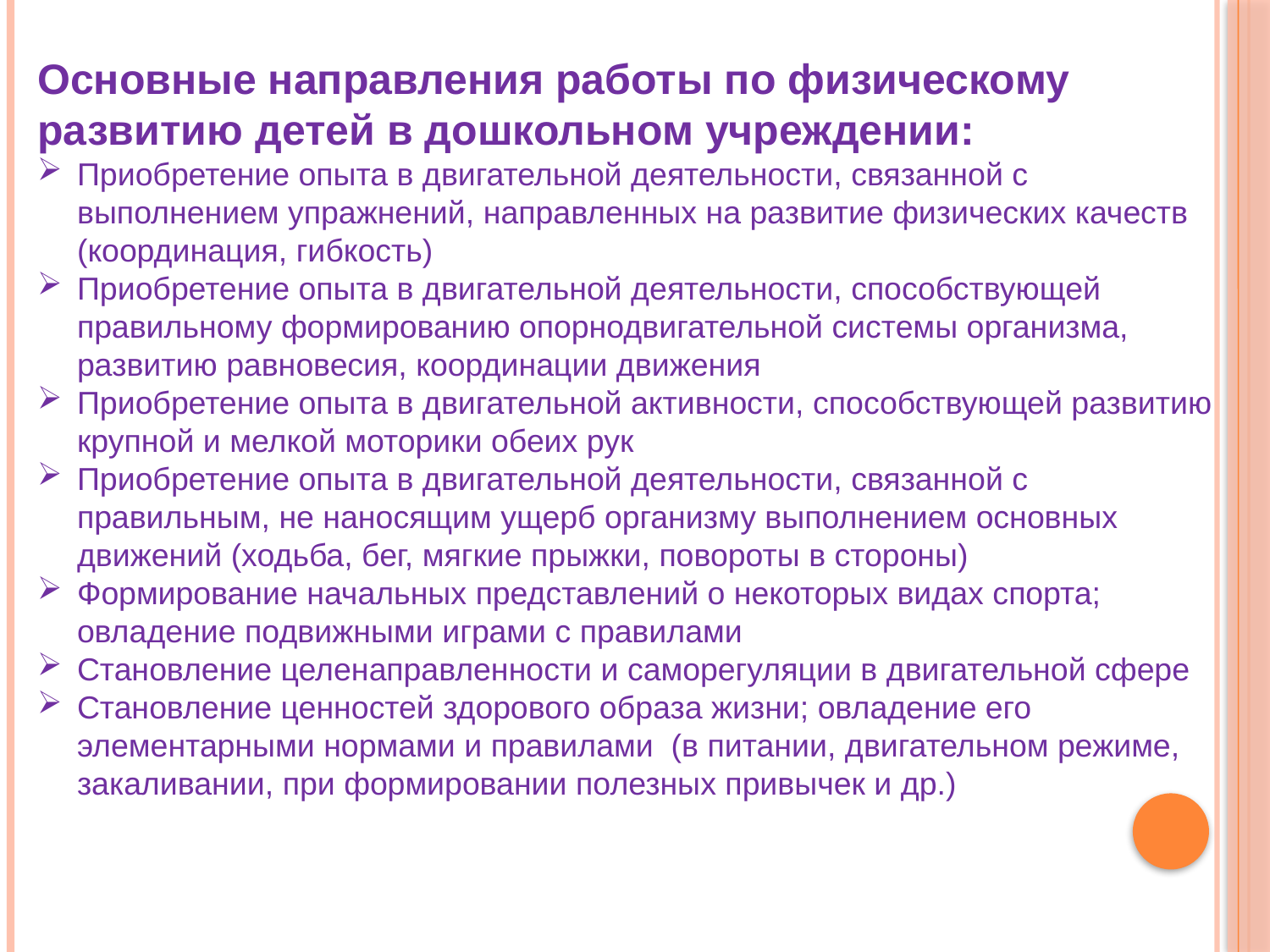

Основные направления работы по физическому развитию детей в дошкольном учреждении:
Приобретение опыта в двигательной деятельности, связанной с выполнением упражнений, направленных на развитие физических качеств (координация, гибкость)
Приобретение опыта в двигательной деятельности, способствующей правильному формированию опорнодвигательной системы организма, развитию равновесия, координации движения
Приобретение опыта в двигательной активности, способствующей развитию крупной и мелкой моторики обеих рук
Приобретение опыта в двигательной деятельности, связанной с правильным, не наносящим ущерб организму выполнением основных движений (ходьба, бег, мягкие прыжки, повороты в стороны)
Формирование начальных представлений о некоторых видах спорта; овладение подвижными играми с правилами
Становление целенаправленности и саморегуляции в двигательной сфере
Становление ценностей здорового образа жизни; овладение его элементарными нормами и правилами  (в питании, двигательном режиме, закаливании, при формировании полезных привычек и др.)